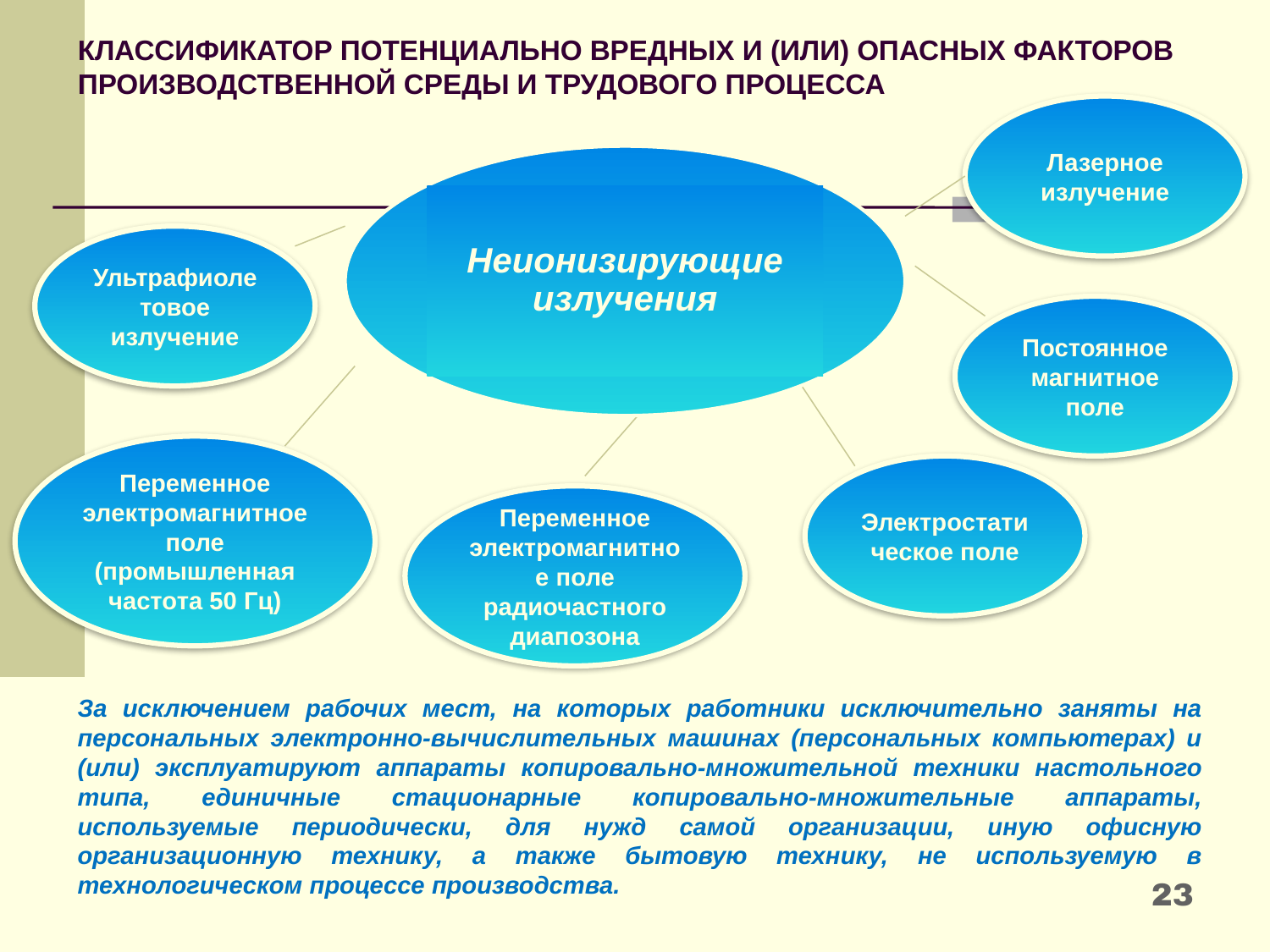

# КЛАССИФИКАТОР ПОТЕНЦИАЛЬНО ВРЕДНЫХ И (ИЛИ) ОПАСНЫХ ФАКТОРОВ ПРОИЗВОДСТВЕННОЙ СРЕДЫ И ТРУДОВОГО ПРОЦЕССА
Лазерное излучение

Неионизирующие излучения
Ультрафиолетовое излучение
Постоянное магнитное поле
Переменное электромагнитное поле (промышленная частота 50 Гц)
Электростатическое поле
Переменное электромагнитное поле радиочастного диапозона
За исключением рабочих мест, на которых работники исключительно заняты на персональных электронно-вычислительных машинах (персональных компьютерах) и (или) эксплуатируют аппараты копировально-множительной техники настольного типа, единичные стационарные копировально-множительные аппараты, используемые периодически, для нужд самой организации, иную офисную организационную технику, а также бытовую технику, не используемую в технологическом процессе производства.
23